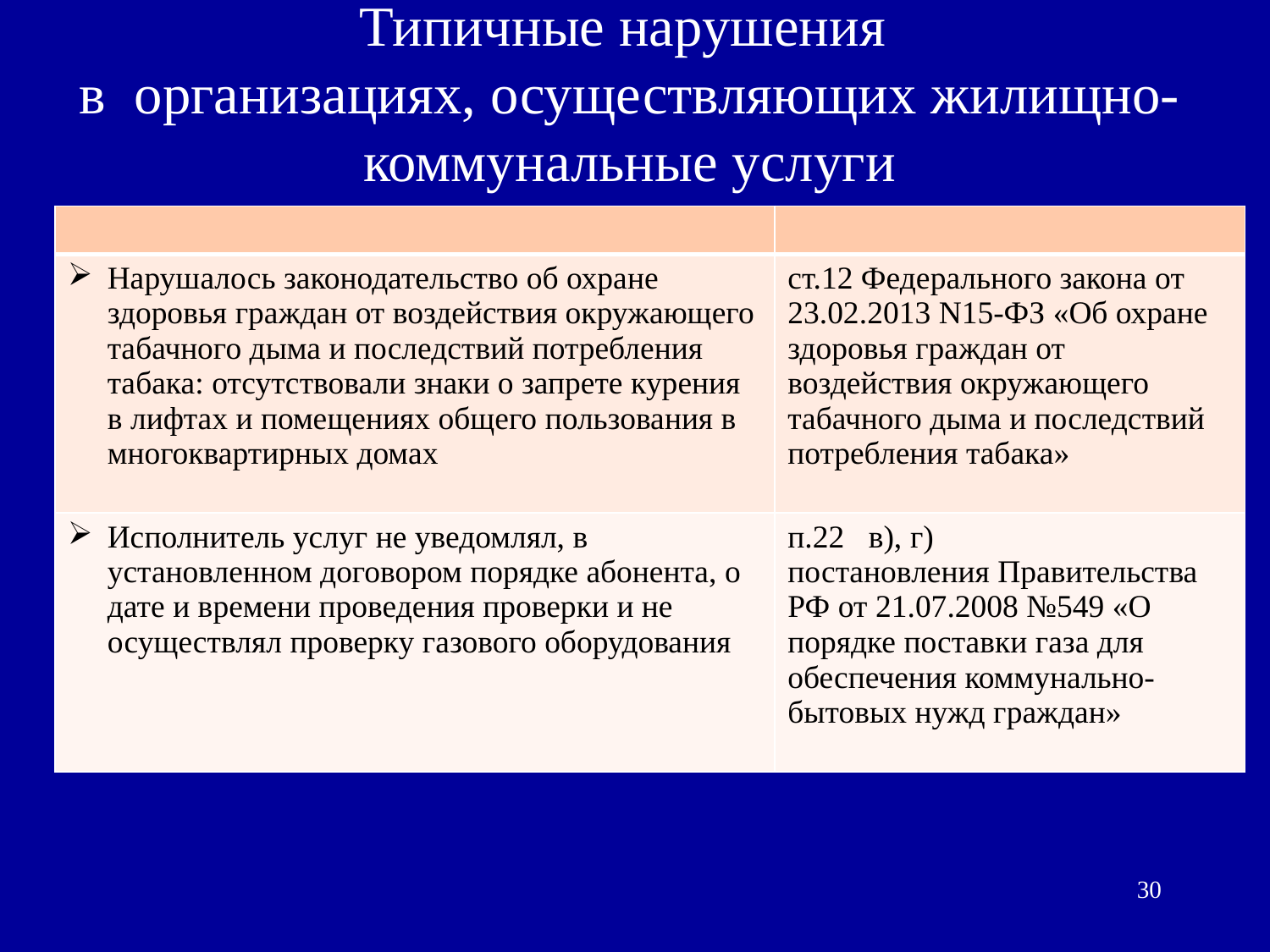

# Типичные нарушения в  организациях, осуществляющих жилищно-коммунальные услуги
|  |  |
| --- | --- |
| Нарушалось законодательство об охране здоровья граждан от воздействия окружающего табачного дыма и последствий потребления табака: отсутствовали знаки о запрете курения в лифтах и помещениях общего пользования в многоквартирных домах | ст.12 Федерального закона от 23.02.2013 N15-ФЗ «Об охране здоровья граждан от воздействия окружающего табачного дыма и последствий потребления табака» |
| Исполнитель услуг не уведомлял, в установленном договором порядке абонента, о дате и времени проведения проверки и не осуществлял проверку газового оборудования | п.22 в), г) постановления Правительства РФ от 21.07.2008 №549 «О порядке поставки газа для обеспечения коммунально-бытовых нужд граждан» |
30